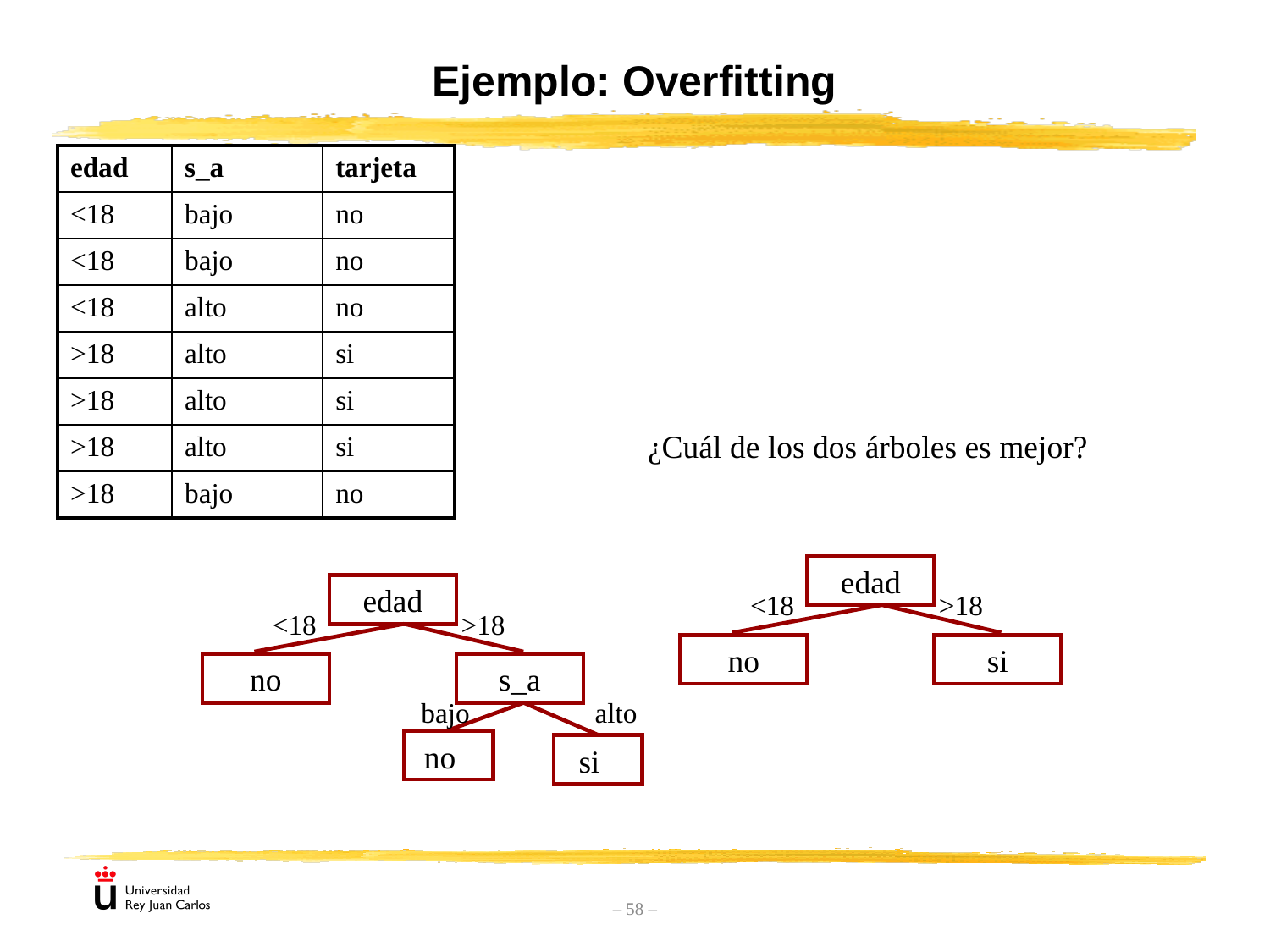

# Ejemplo: Overfitting

| edad | s\_a | tarjeta |
| --- | --- | --- |
| <18 | bajo | no |
| <18 | bajo | no |
| <18 | alto | no |
| >18 | alto | si |
| >18 | alto | si |
| >18 | alto | si |
| >18 | bajo | no |
¿Cuál de los dos árboles es mejor?
edad
edad
<18
>18
<18
>18

no
si
no
s_a
bajo
alto

no

si
– 58 –